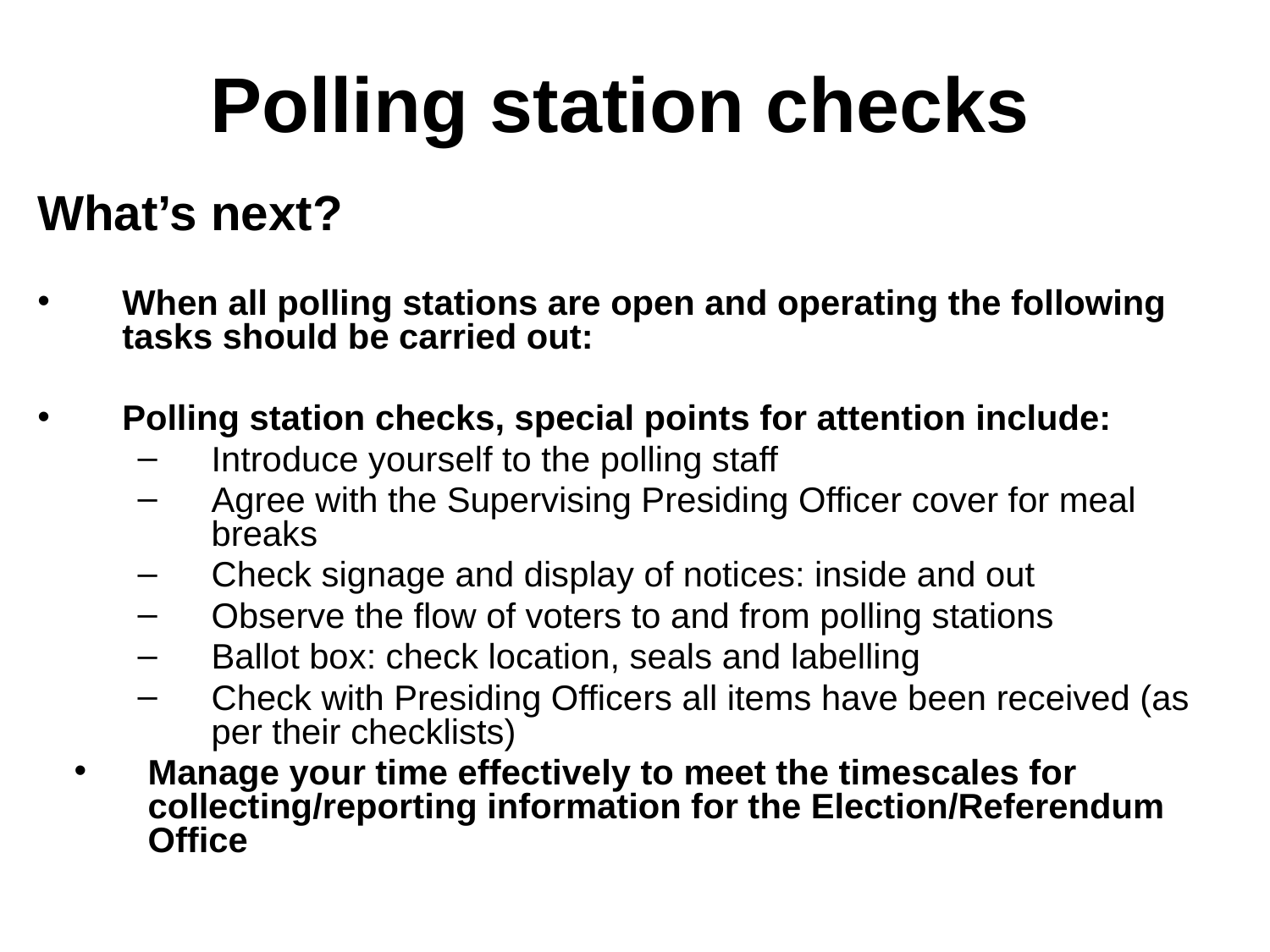

# Polling station checks
What’s next?

When all polling stations are open and operating the following tasks should be carried out:

Polling station checks, special points for attention include:
Introduce yourself to the polling staff
Agree with the Supervising Presiding Officer cover for meal breaks
Check signage and display of notices: inside and out
Observe the flow of voters to and from polling stations
Ballot box: check location, seals and labelling
Check with Presiding Officers all items have been received (as per their checklists)
Manage your time effectively to meet the timescales for collecting/reporting information for the Election/Referendum Office